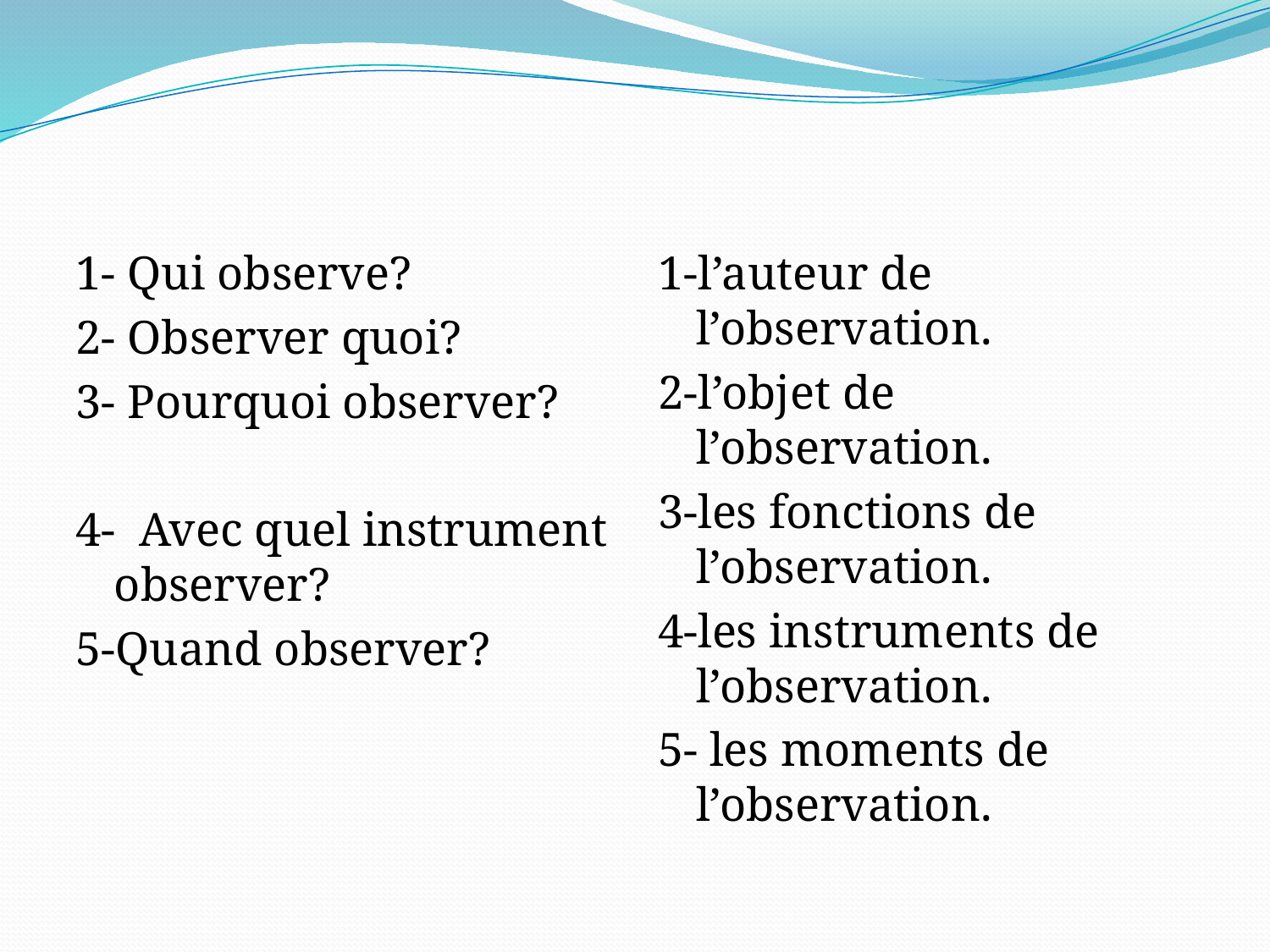

1-l’auteur de l’observation.
2-l’objet de l’observation.
3-les fonctions de l’observation.
4-les instruments de l’observation.
5- les moments de l’observation.
1- Qui observe?
2- Observer quoi?
3- Pourquoi observer?

4-  Avec quel instrument observer?
5-Quand observer?